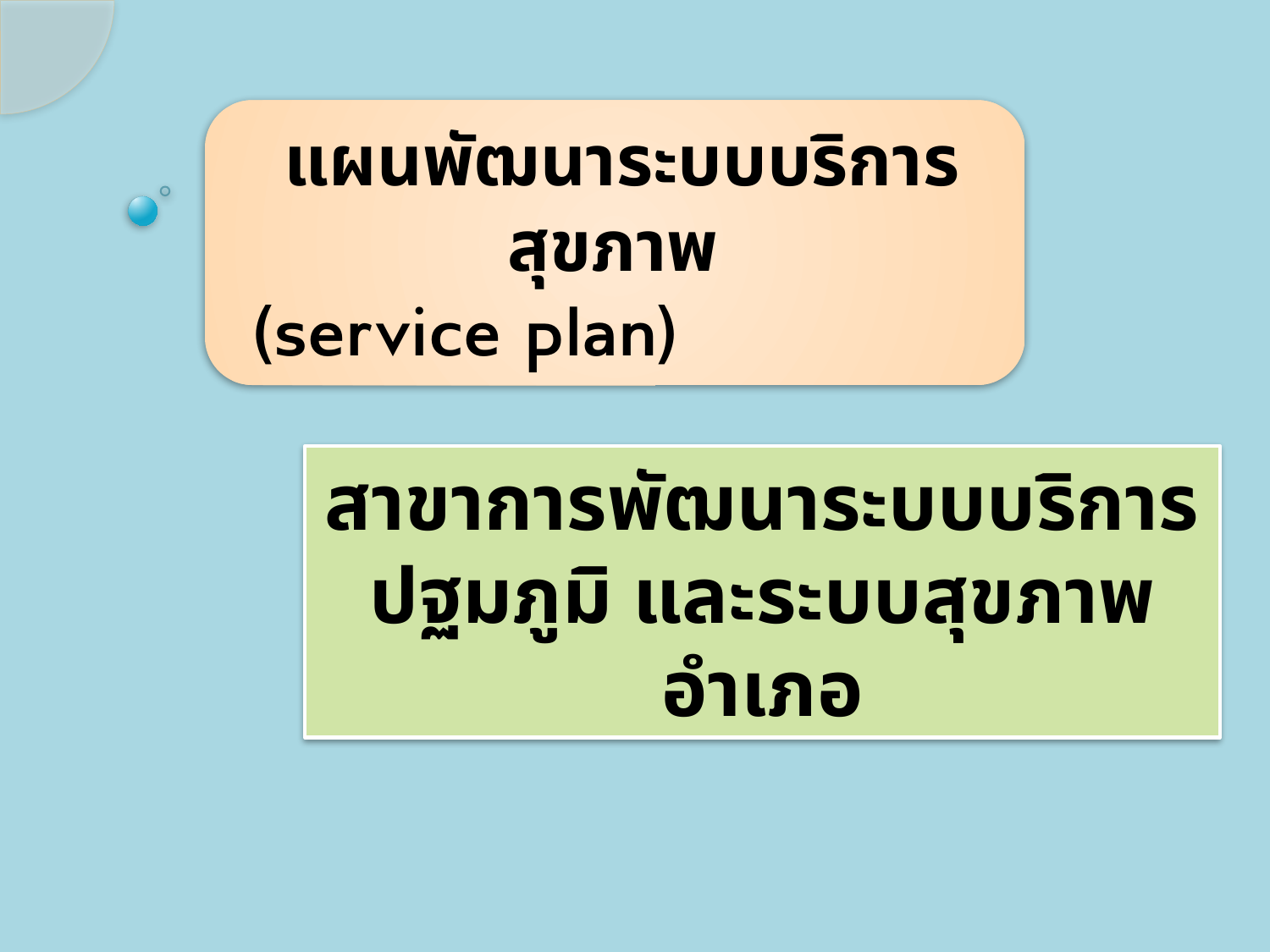

แผนพัฒนาระบบบริการสุขภาพ
(service plan)
สาขาการพัฒนาระบบบริการปฐมภูมิ และระบบสุขภาพอำเภอ